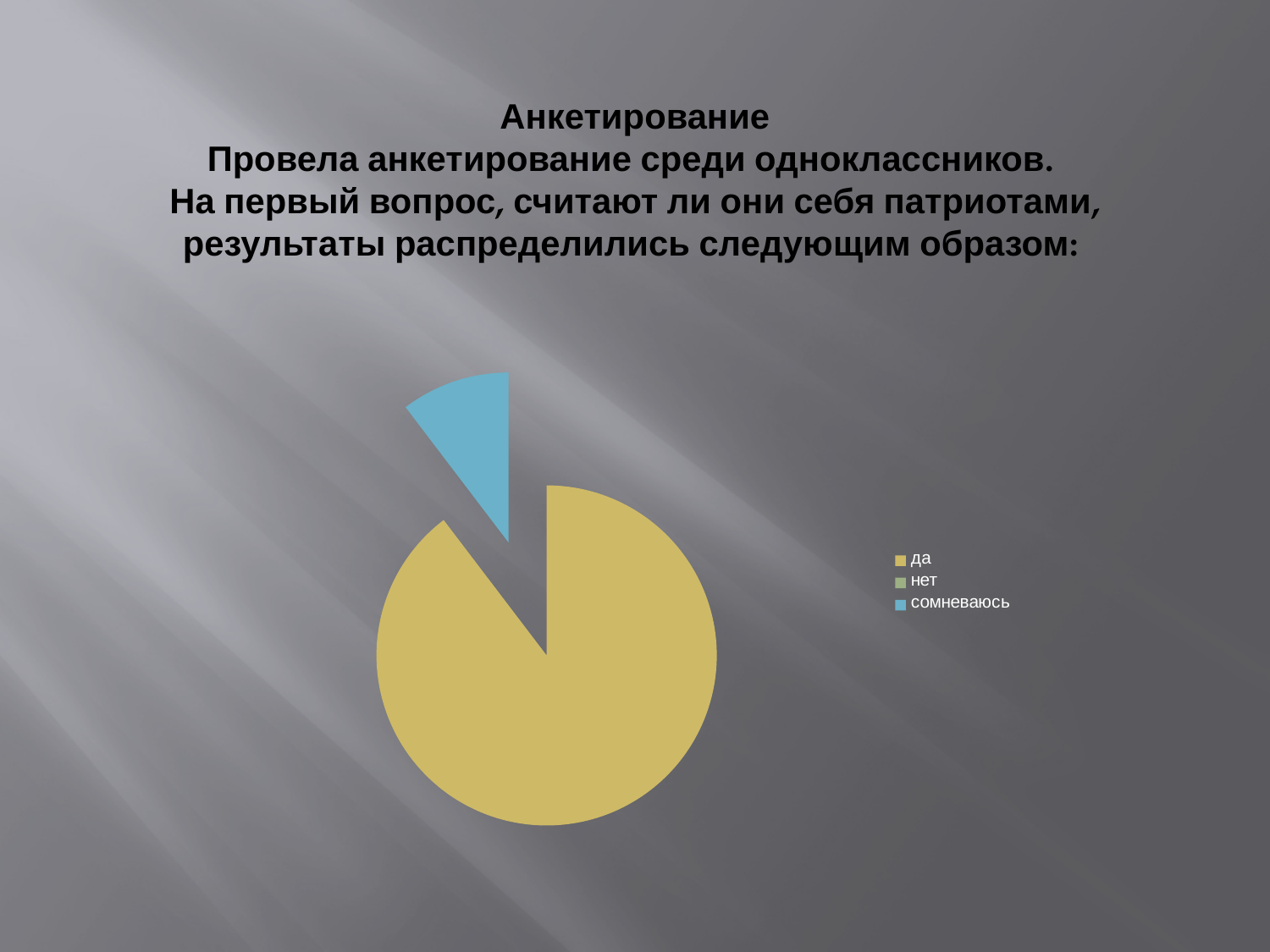

# Анкетирование Провела анкетирование среди одноклассников. На первый вопрос, считают ли они себя патриотами, результаты распределились следующим образом:

### Chart

| Category |  |
|---|---|
| да | 26.0 |
| нет | 0.0 |
| сомневаюсь | 3.0 |